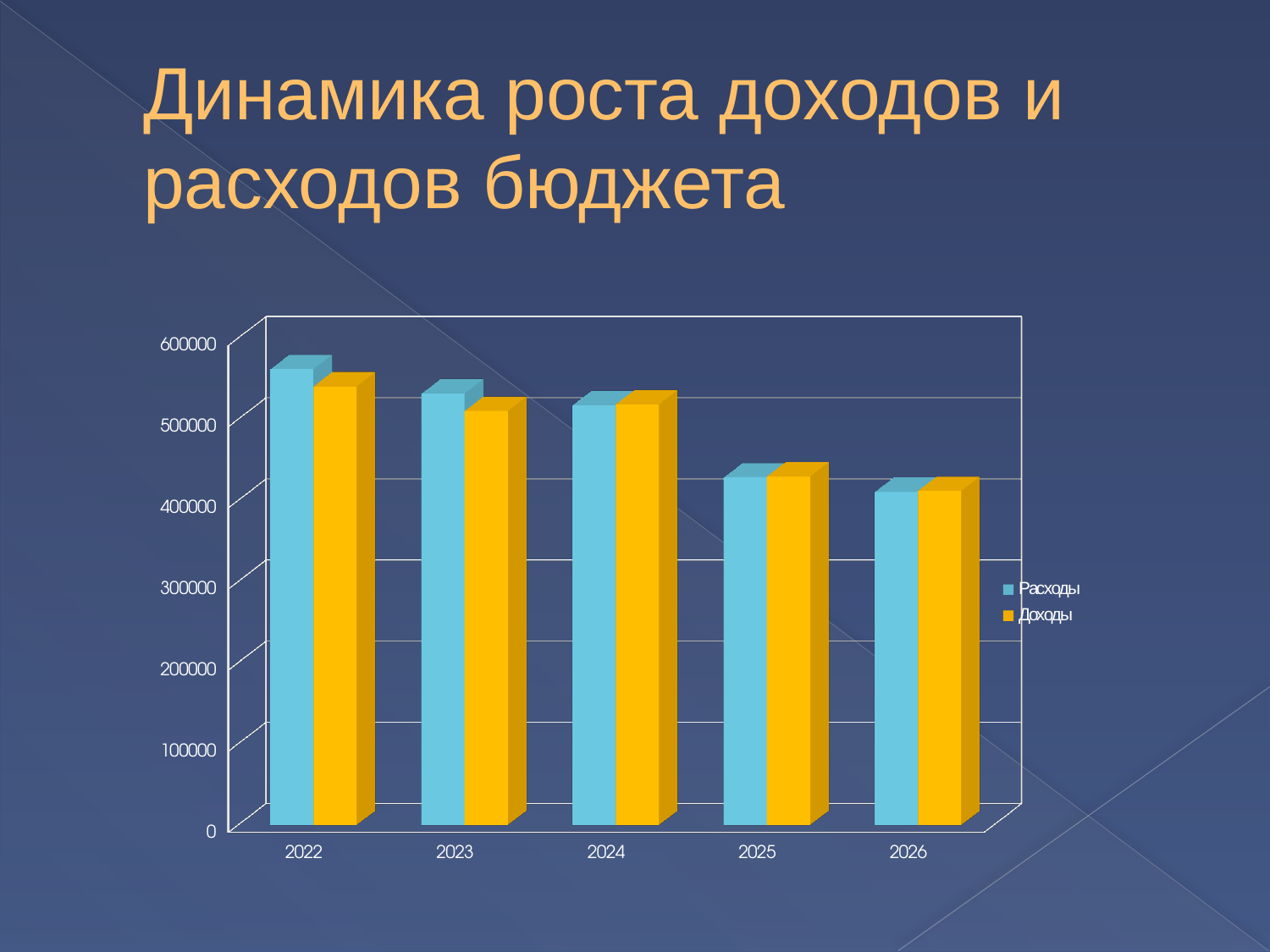

# Динамика роста доходов и расходов бюджета

[unsupported chart]